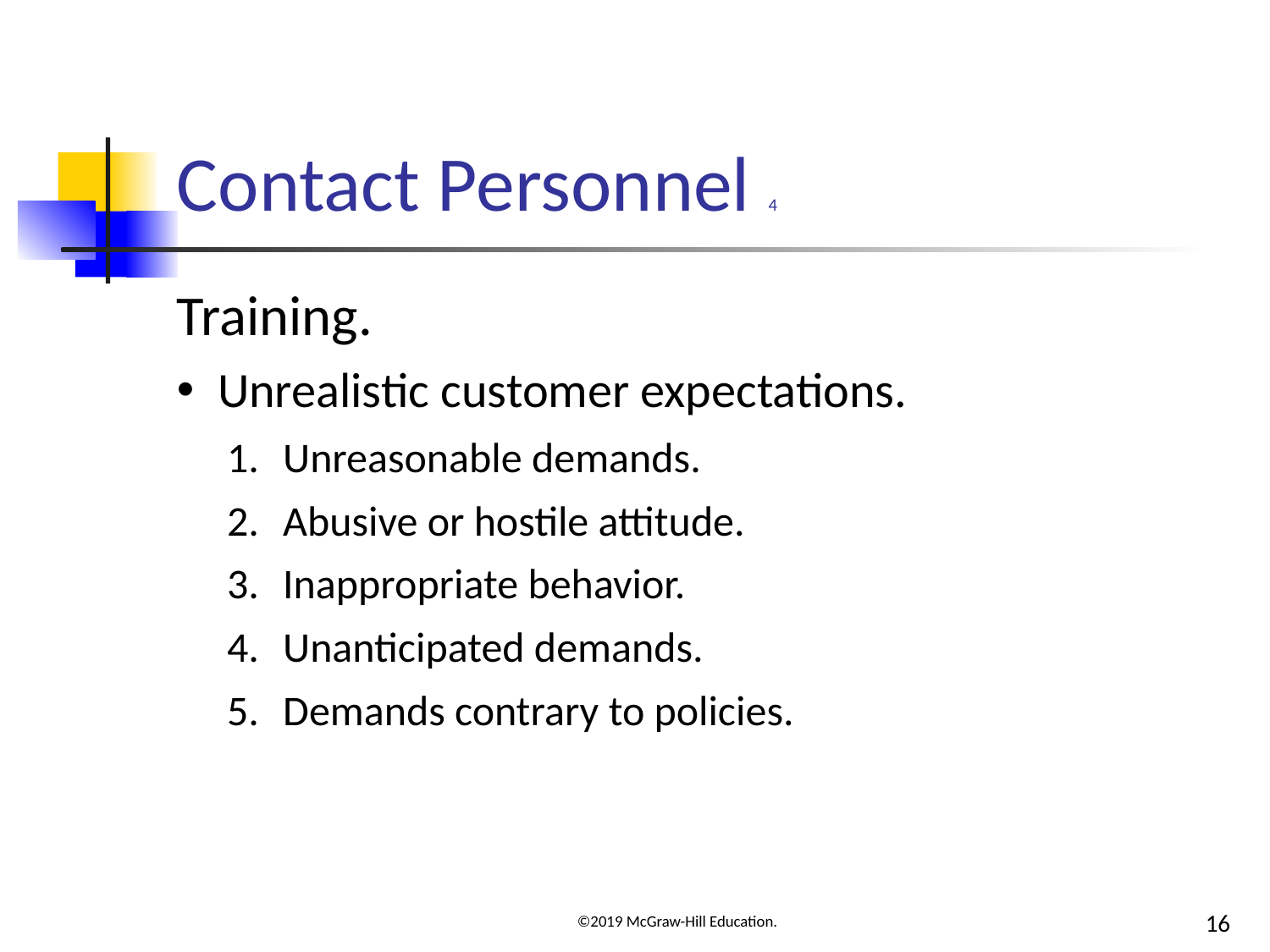

# Contact Personnel 4
Training.
Unrealistic customer expectations.
Unreasonable demands.
Abusive or hostile attitude.
Inappropriate behavior.
Unanticipated demands.
Demands contrary to policies.